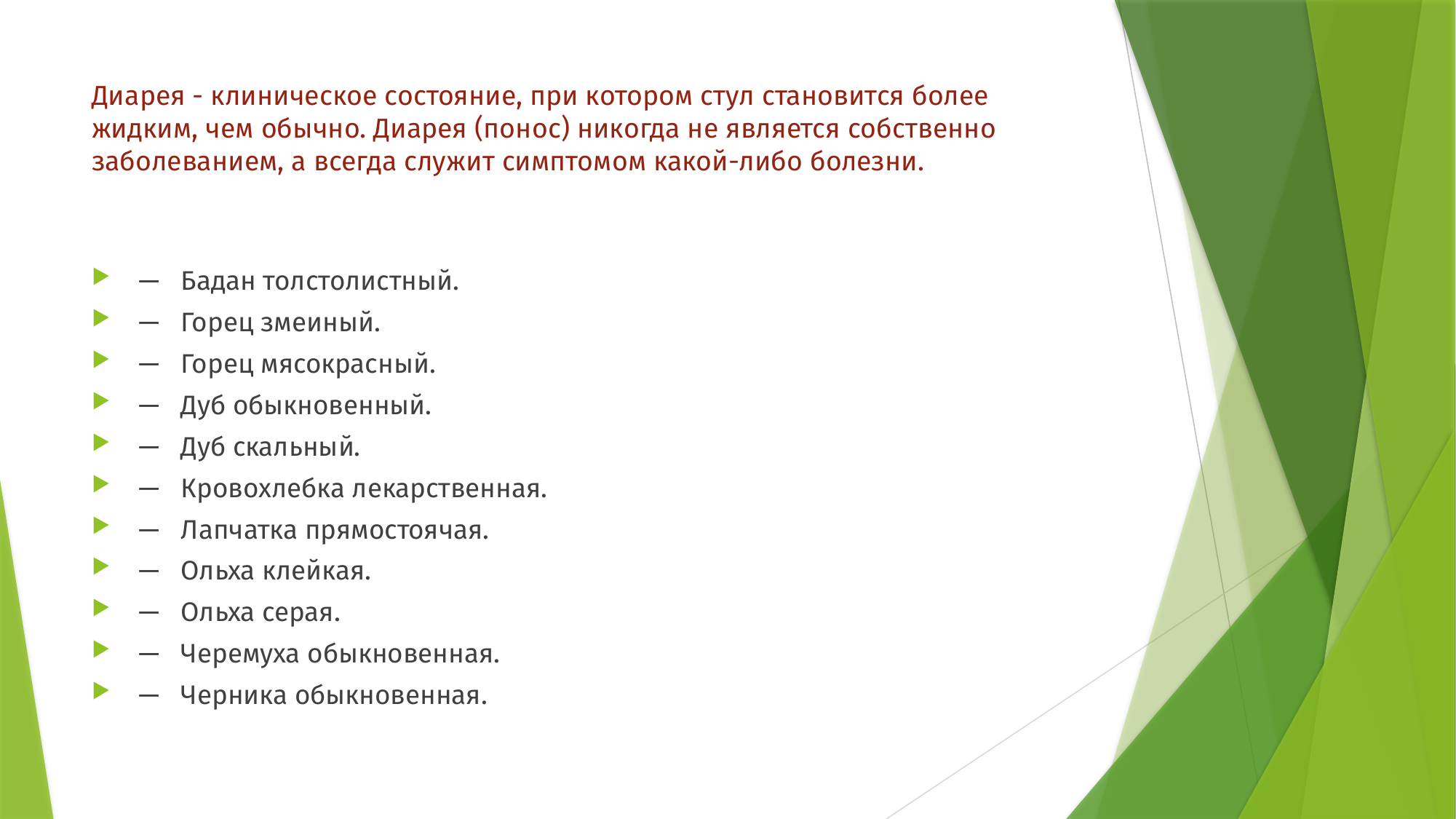

# Диарея - клиническое состояние, при котором стул становится более жидким, чем обычно. Диарея (понос) никогда не является собственно заболеванием, а всегда служит симптомом какой-либо болезни.
 —   Бадан толстолистный.
 —   Горец змеиный.
 —   Горец мясокрасный.
 —   Дуб обыкновенный.
 —   Дуб скальный.
 —   Кровохлебка лекарственная.
 —   Лапчатка прямостоячая.
 —   Ольха клейкая.
 —   Ольха серая.
 —   Черемуха обыкновенная.
 —   Черника обыкновенная.